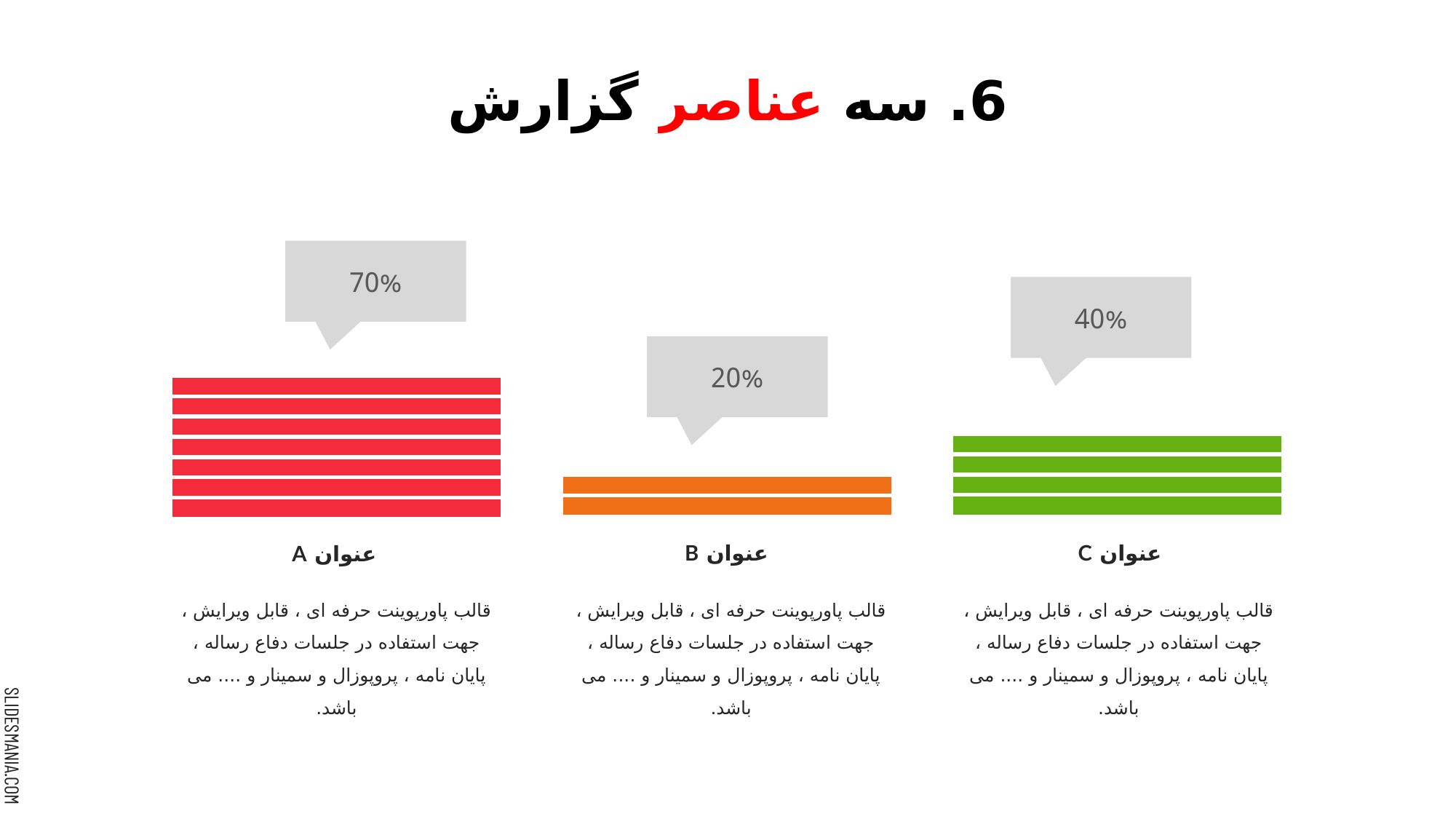

# 6. سه عناصر گزارش
70%
40%
20%
|  |
| --- |
|  |
|  |
|  |
|  |
|  |
|  |
|  |
| --- |
|  |
|  |
|  |
|  |
| --- |
|  |
عنوان C
عنوان B
عنوان A
قالب پاورپوينت حرفه ای ، قابل ویرایش ، جهت استفاده در جلسات دفاع رساله ، پایان نامه ، پروپوزال و سمینار و .... می باشد.
قالب پاورپوينت حرفه ای ، قابل ویرایش ، جهت استفاده در جلسات دفاع رساله ، پایان نامه ، پروپوزال و سمینار و .... می باشد.
قالب پاورپوينت حرفه ای ، قابل ویرایش ، جهت استفاده در جلسات دفاع رساله ، پایان نامه ، پروپوزال و سمینار و .... می باشد.